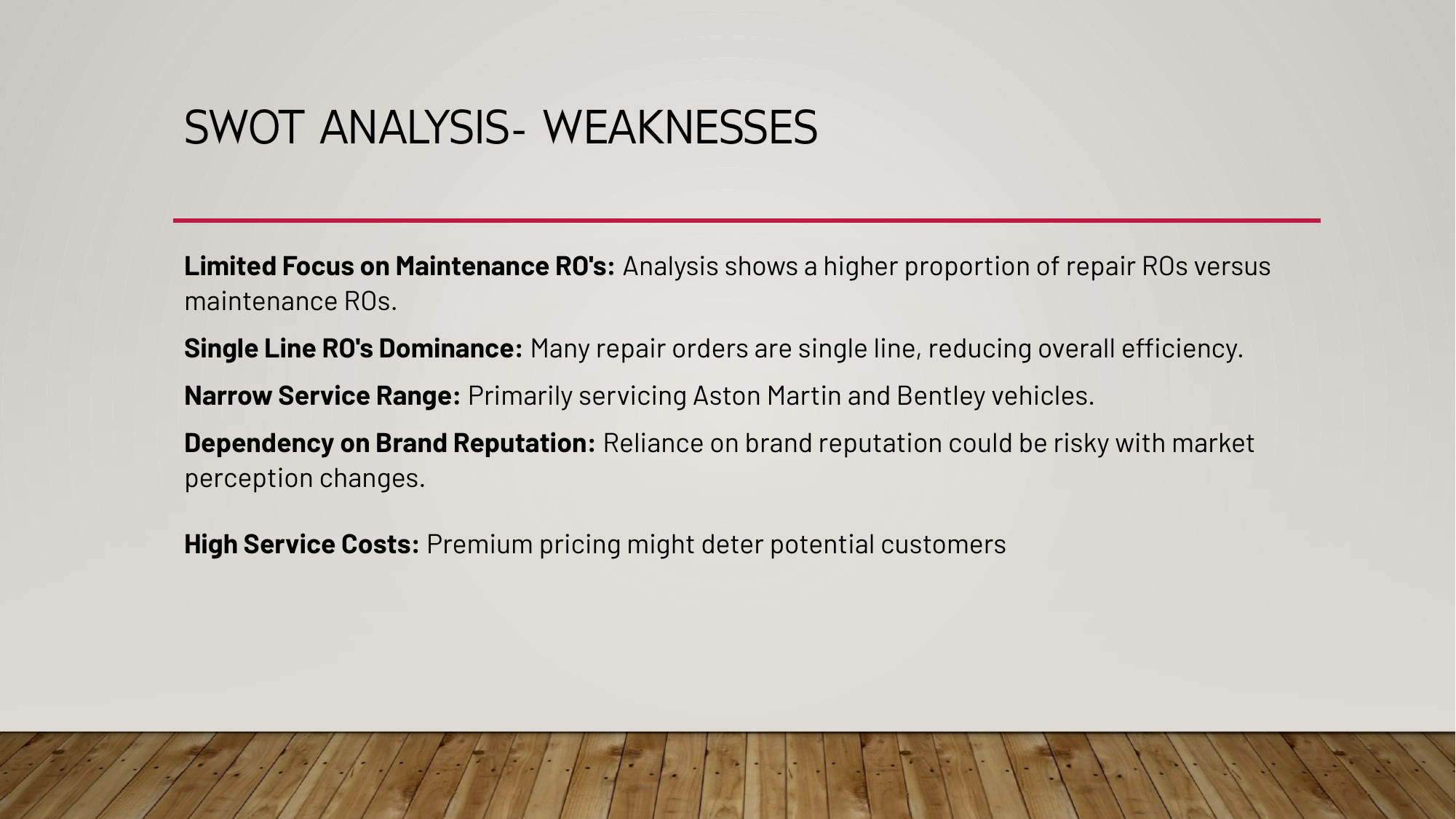

# SWOT Analysis- Weaknesses
Limited Focus on Maintenance RO's: Analysis shows a higher proportion of repair ROs versus maintenance ROs.
Single Line RO's Dominance: Many repair orders are single line, reducing overall efficiency.
Narrow Service Range: Primarily servicing Aston Martin and Bentley vehicles.
Dependency on Brand Reputation: Reliance on brand reputation could be risky with market perception changes.
High Service Costs: Premium pricing might deter potential customers